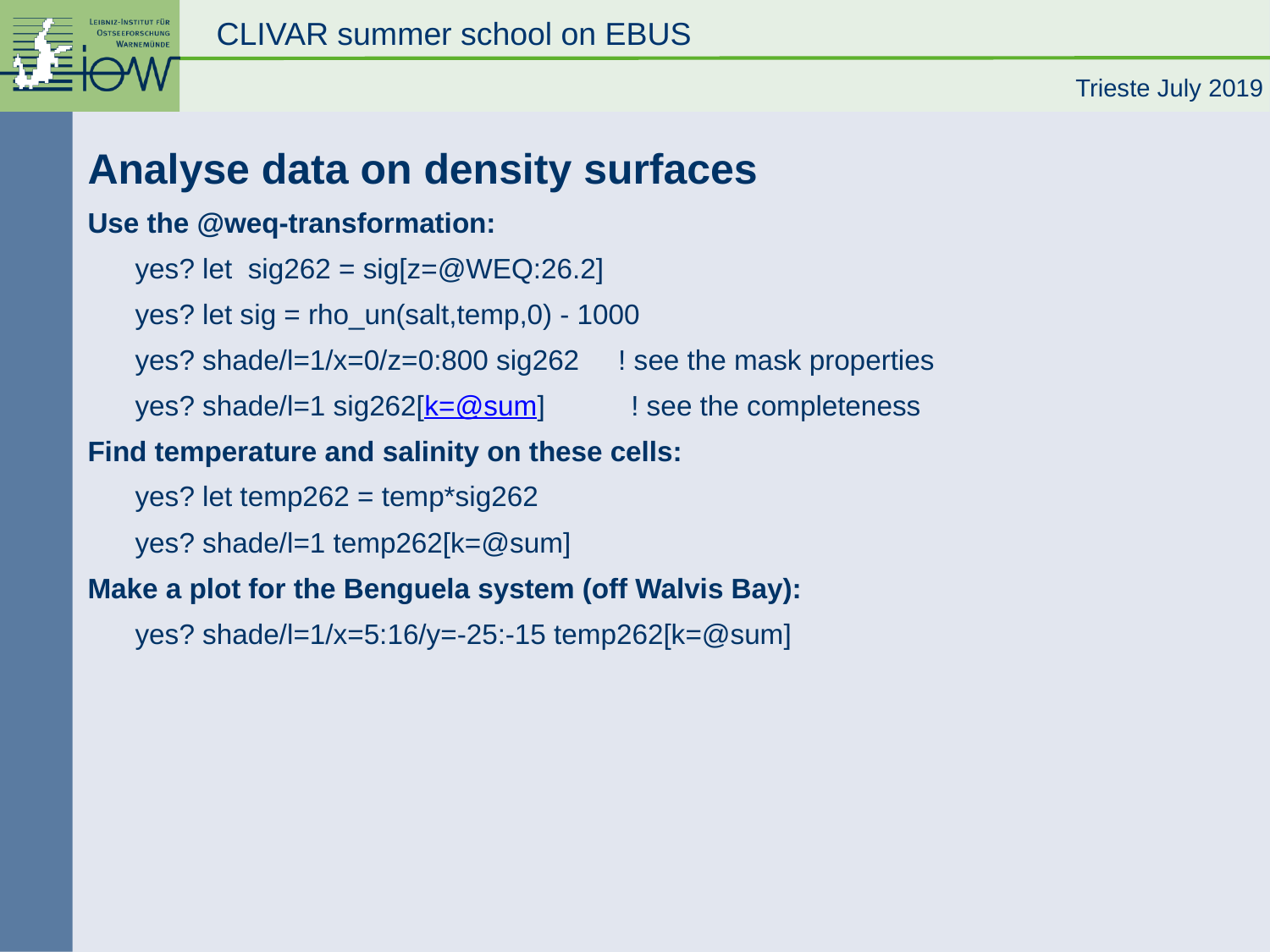

Analyse data on density surfaces
Use the @weq-transformation:
	yes? let  sig262 = sig[z=@WEQ:26.2]
	yes? let sig = rho_un(salt,temp,0) - 1000
	yes? shade/l=1/x=0/z=0:800 sig262     ! see the mask properties
	yes? shade/l=1 sig262[k=@sum]           ! see the completeness
Find temperature and salinity on these cells:
	yes? let temp262 = temp*sig262
	yes? shade/l=1 temp262[k=@sum]
Make a plot for the Benguela system (off Walvis Bay):
	yes? shade/l=1/x=5:16/y=-25:-15 temp262[k=@sum]